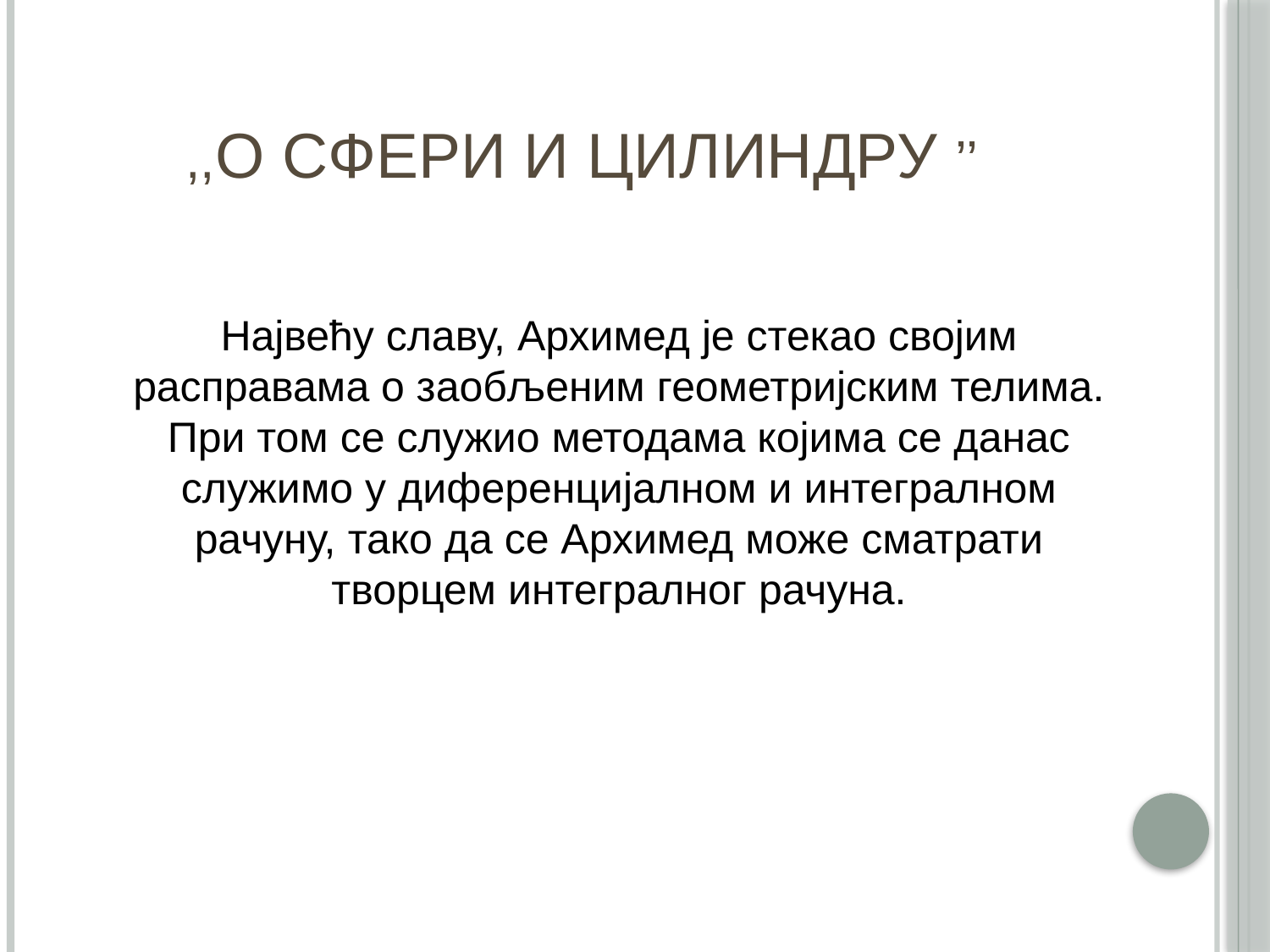

# ,,О сфери и цилиндру ’’

Највећу славу, Архимед је стекао својим расправама о заобљеним геометријским телима. При том се служио методама којима се данас служимо у диференцијалном и интегралном рачуну, тако да се Архимед може сматрати творцем интегралног рачуна.